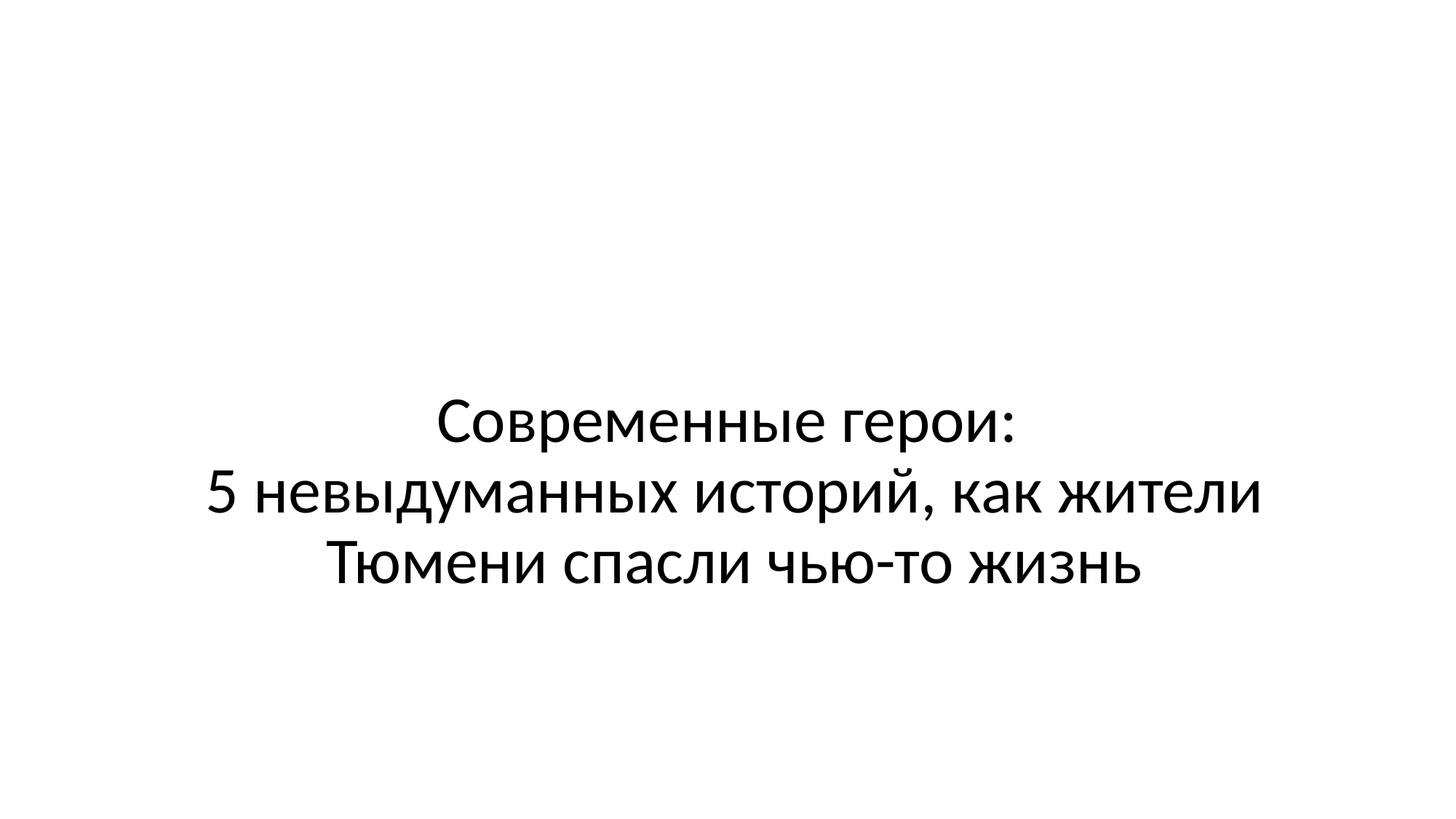

# Современные герои: 5 невыдуманных историй, как жители Тюмени спасли чью-то жизнь